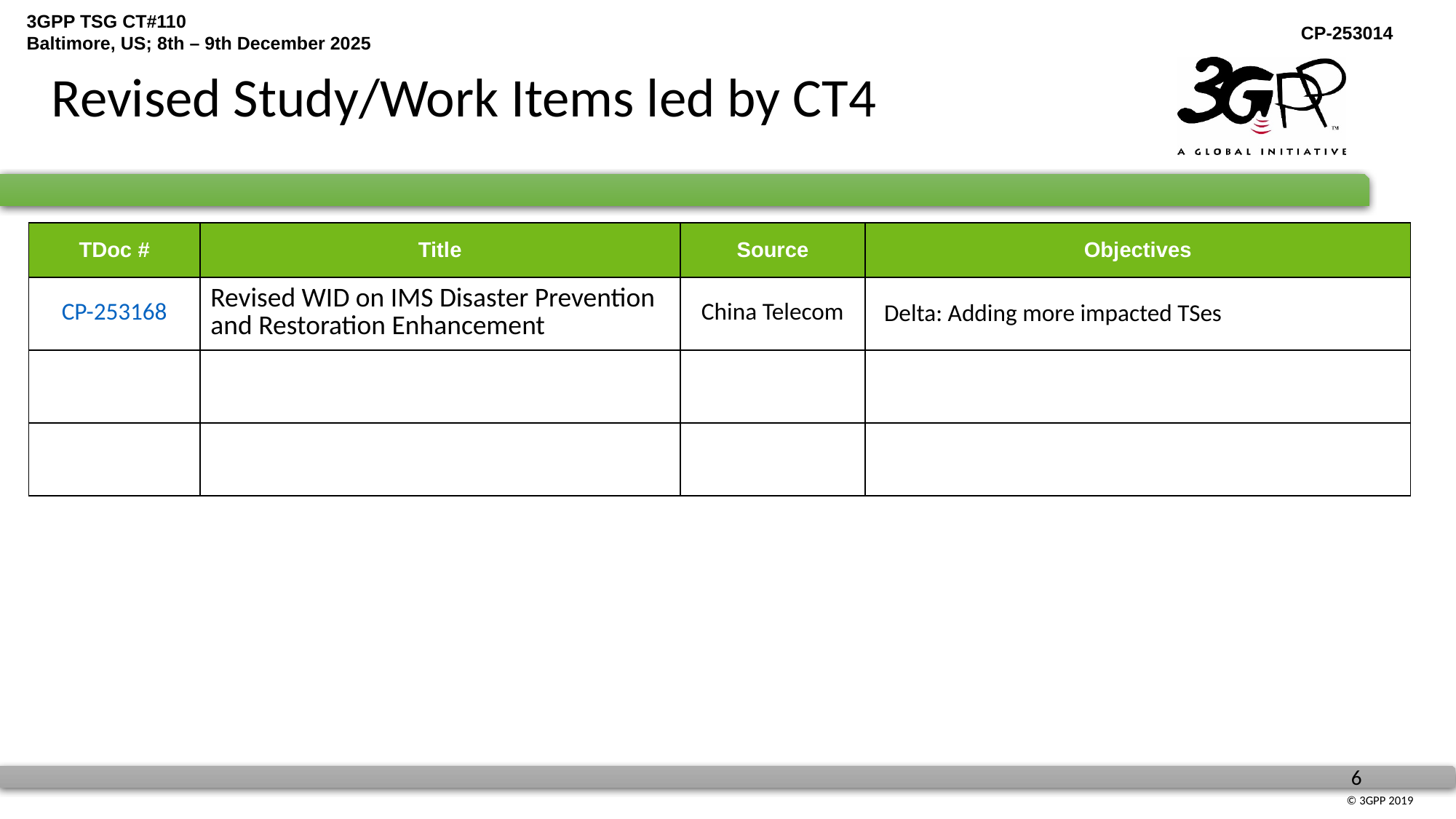

# Revised Study/Work Items led by CT4
| TDoc # | Title | Source | Objectives |
| --- | --- | --- | --- |
| CP-253168 | Revised WID on IMS Disaster Prevention and Restoration Enhancement | China Telecom | Delta: Adding more impacted TSes |
|  |  |  |  |
|  |  |  |  |